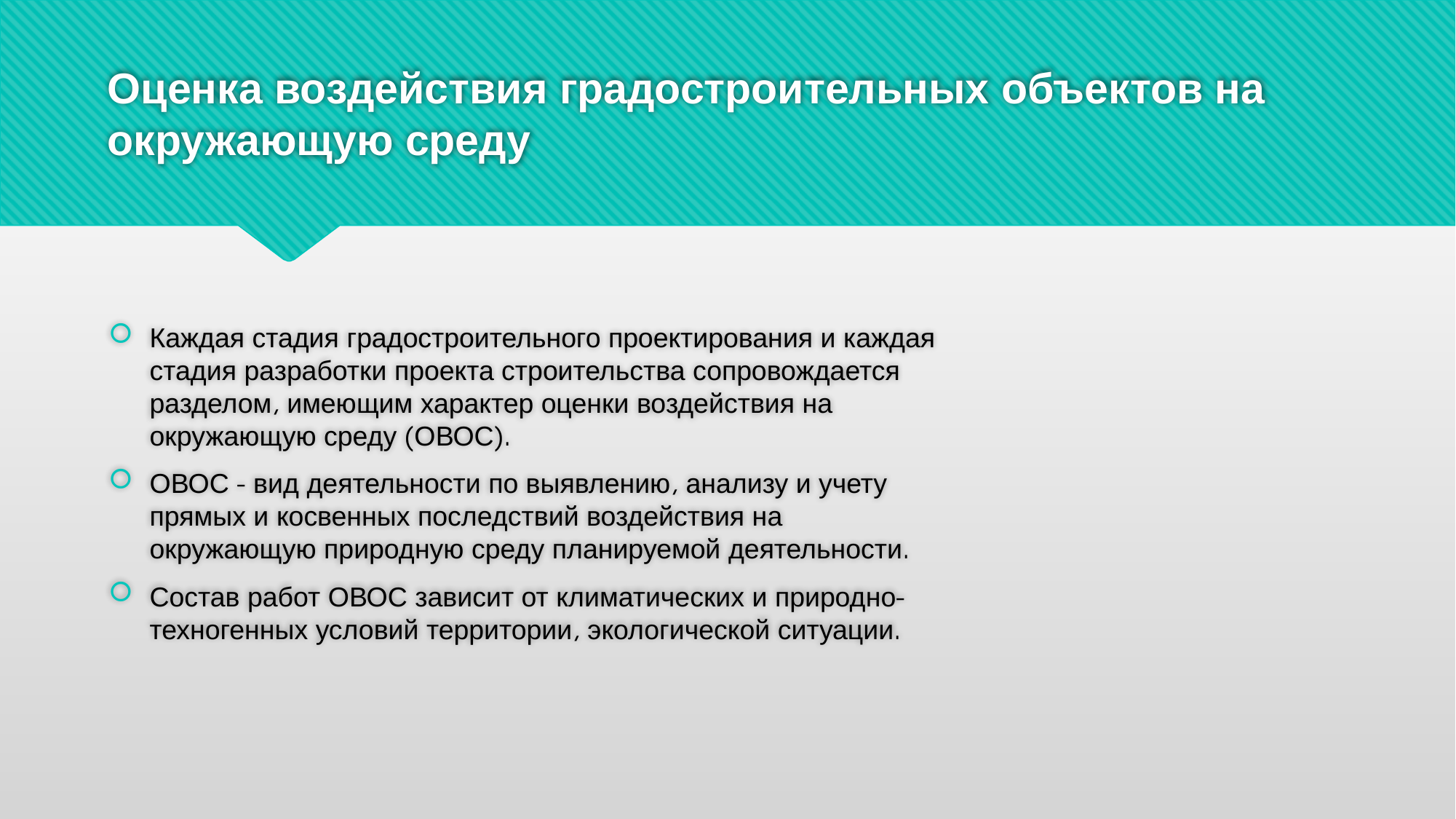

# Оценка воздействия градостроительных объектов на окружающую среду
Каждая стадия градостроительного проектирования и каждая стадия разработки проекта строительства сопровождается разделом, имеющим характер оценки воздействия на окружающую среду (ОВОС).
ОВОС - вид деятельности по выявлению, анализу и учету прямых и косвенных последствий воздействия на окружающую природную среду планируемой деятельности.
Состав работ ОВОС зависит от климатических и природно-техногенных условий территории, экологической ситуации.